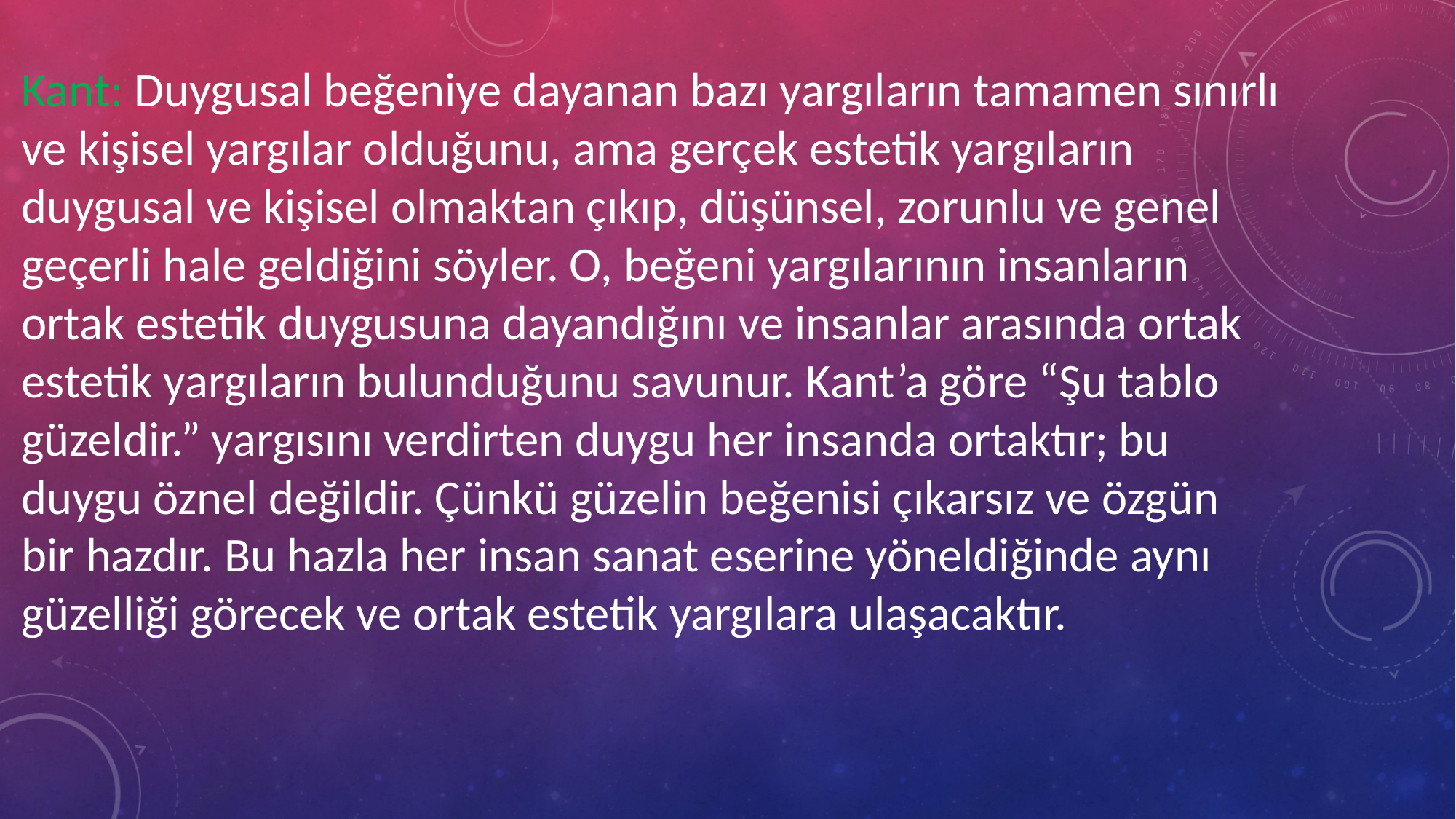

Kant: Duygusal beğeniye dayanan bazı yargıların tamamen sınırlı ve kişisel yargılar olduğunu, ama gerçek estetik yargıların duygusal ve kişisel olmaktan çıkıp, düşünsel, zorunlu ve genel geçerli hale geldiğini söyler. O, beğeni yargılarının insanların
ortak estetik duygusuna dayandığını ve insanlar arasında ortak estetik yargıların bulunduğunu savunur. Kant’a göre “Şu tablo güzeldir.” yargısını verdirten duygu her insanda ortaktır; bu duygu öznel değildir. Çünkü güzelin beğenisi çıkarsız ve özgün
bir hazdır. Bu hazla her insan sanat eserine yöneldiğinde aynı güzelliği görecek ve ortak estetik yargılara ulaşacaktır.